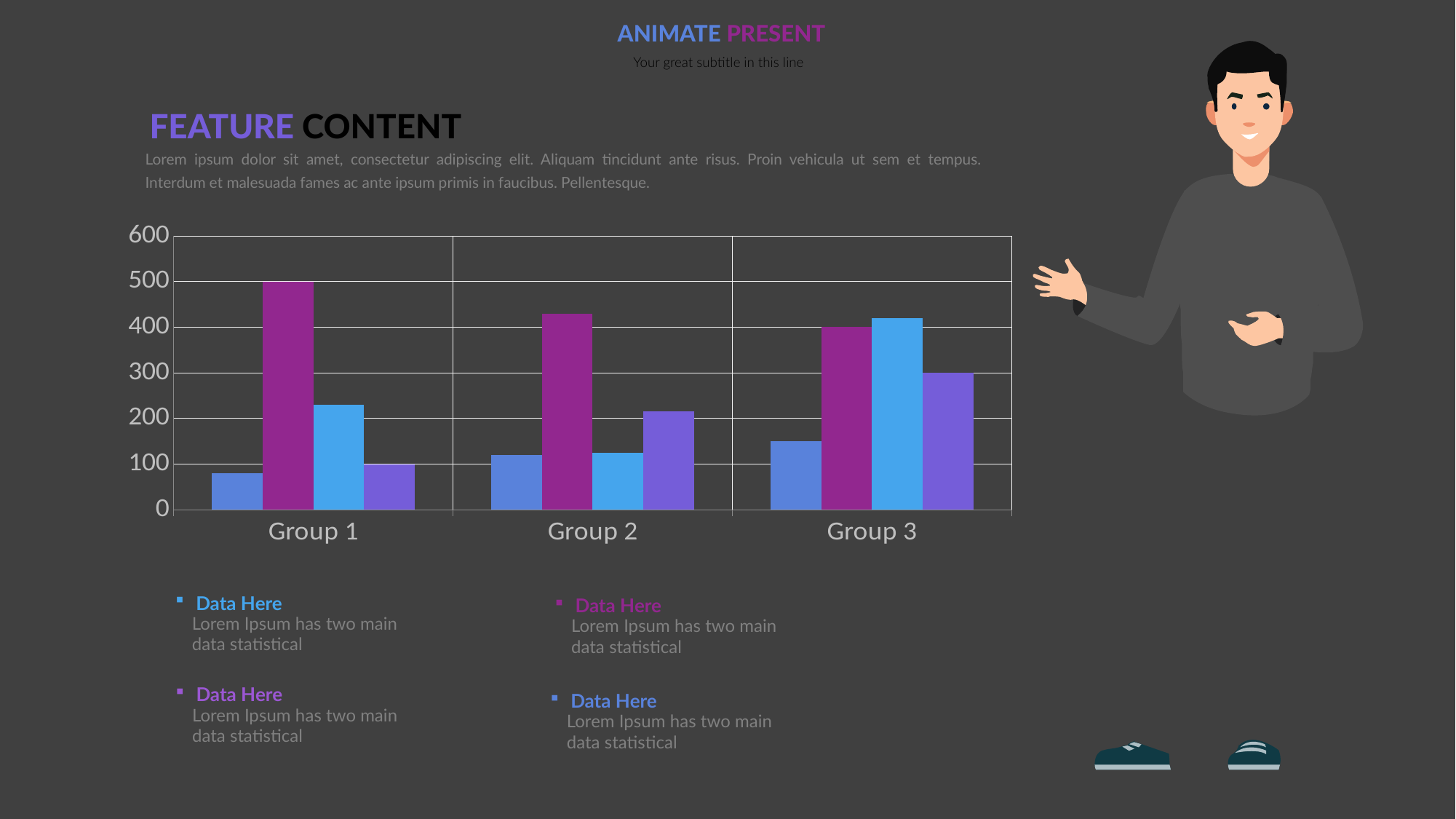

ANIMATE PRESENT
Your great subtitle in this line

FEATURE CONTENT
Lorem ipsum dolor sit amet, consectetur adipiscing elit. Aliquam tincidunt ante risus. Proin vehicula ut sem et tempus. Interdum et malesuada fames ac ante ipsum primis in faucibus. Pellentesque.

### Chart

| Category | Data 1 | Data 2 |  Data 3 | Data 4 |
|---|---|---|---|---|
| Group 1 | 80.0 | 500.0 | 230.0 | 100.0 |
| Group 2 | 120.0 | 430.0 | 125.0 | 215.0 |
| Group 3 | 150.0 | 400.0 | 420.0 | 300.0 |
Data Here
Lorem Ipsum has two main data statistical
Data Here
Lorem Ipsum has two main data statistical
Data Here
Lorem Ipsum has two main data statistical
Data Here
Lorem Ipsum has two main data statistical